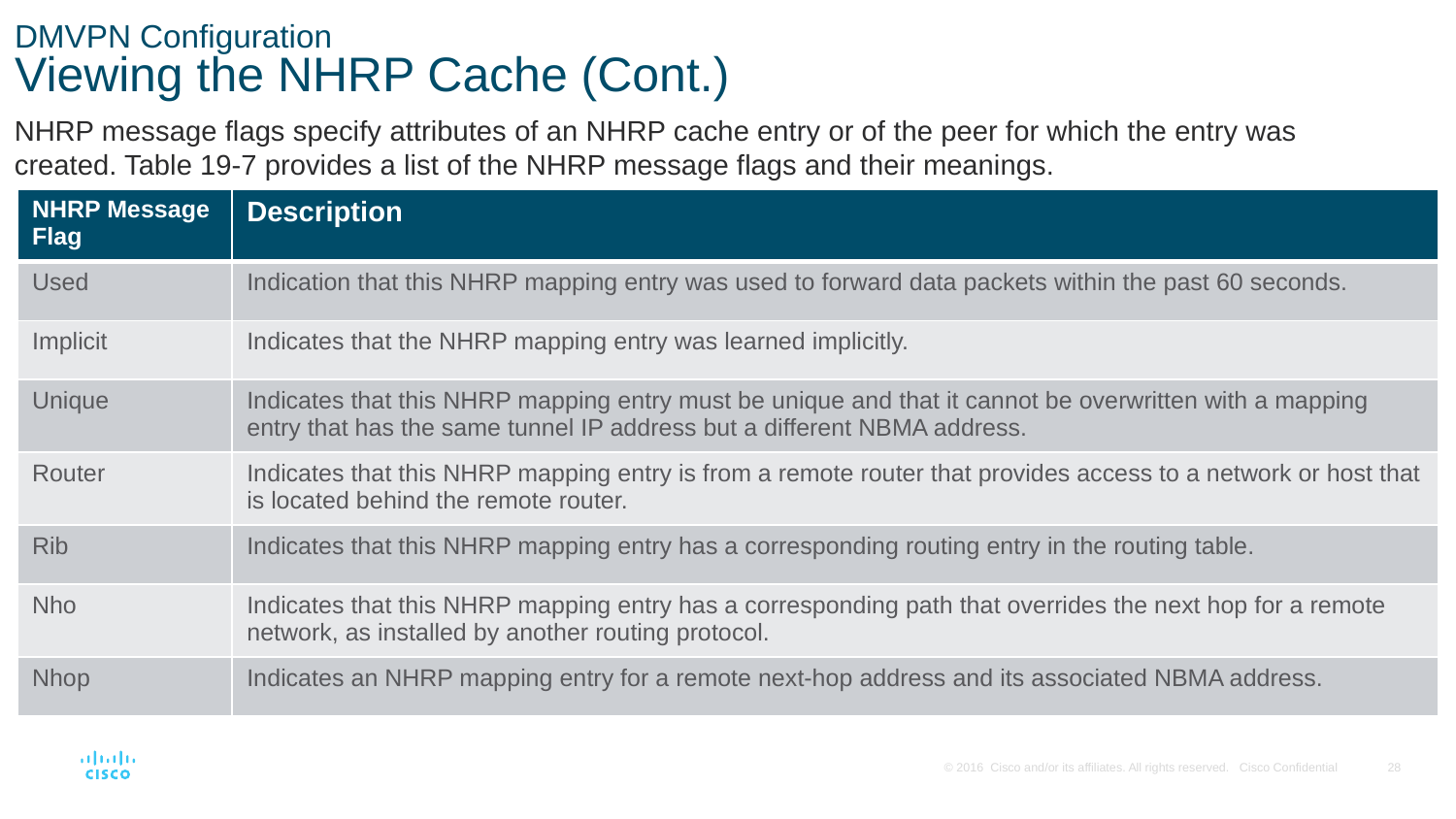

# DMVPN Configuration Viewing the NHRP Cache (Cont.)
NHRP message flags specify attributes of an NHRP cache entry or of the peer for which the entry was created. Table 19-7 provides a list of the NHRP message flags and their meanings.
| NHRP Message Flag | Description |
| --- | --- |
| Used | Indication that this NHRP mapping entry was used to forward data packets within the past 60 seconds. |
| Implicit | Indicates that the NHRP mapping entry was learned implicitly. |
| Unique | Indicates that this NHRP mapping entry must be unique and that it cannot be overwritten with a mapping entry that has the same tunnel IP address but a different NBMA address. |
| Router | Indicates that this NHRP mapping entry is from a remote router that provides access to a network or host that is located behind the remote router. |
| Rib | Indicates that this NHRP mapping entry has a corresponding routing entry in the routing table. |
| Nho | Indicates that this NHRP mapping entry has a corresponding path that overrides the next hop for a remote network, as installed by another routing protocol. |
| Nhop | Indicates an NHRP mapping entry for a remote next-hop address and its associated NBMA address. |